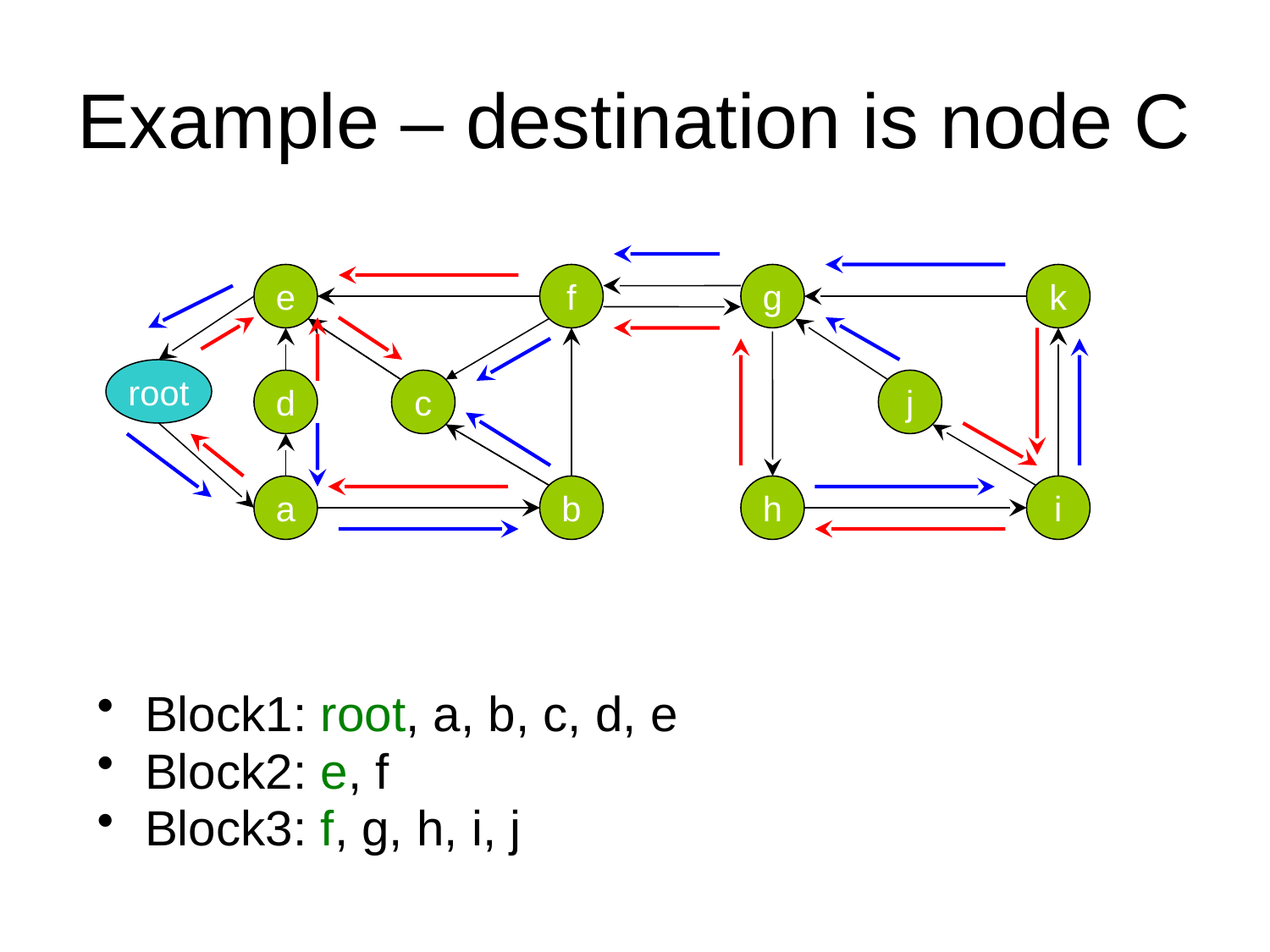

# Example – destination is node C

e
f
g

k

root
d
c
j

a
b
h
i

Block1: root, a, b, c, d, e
Block2: e, f
Block3: f, g, h, i, j